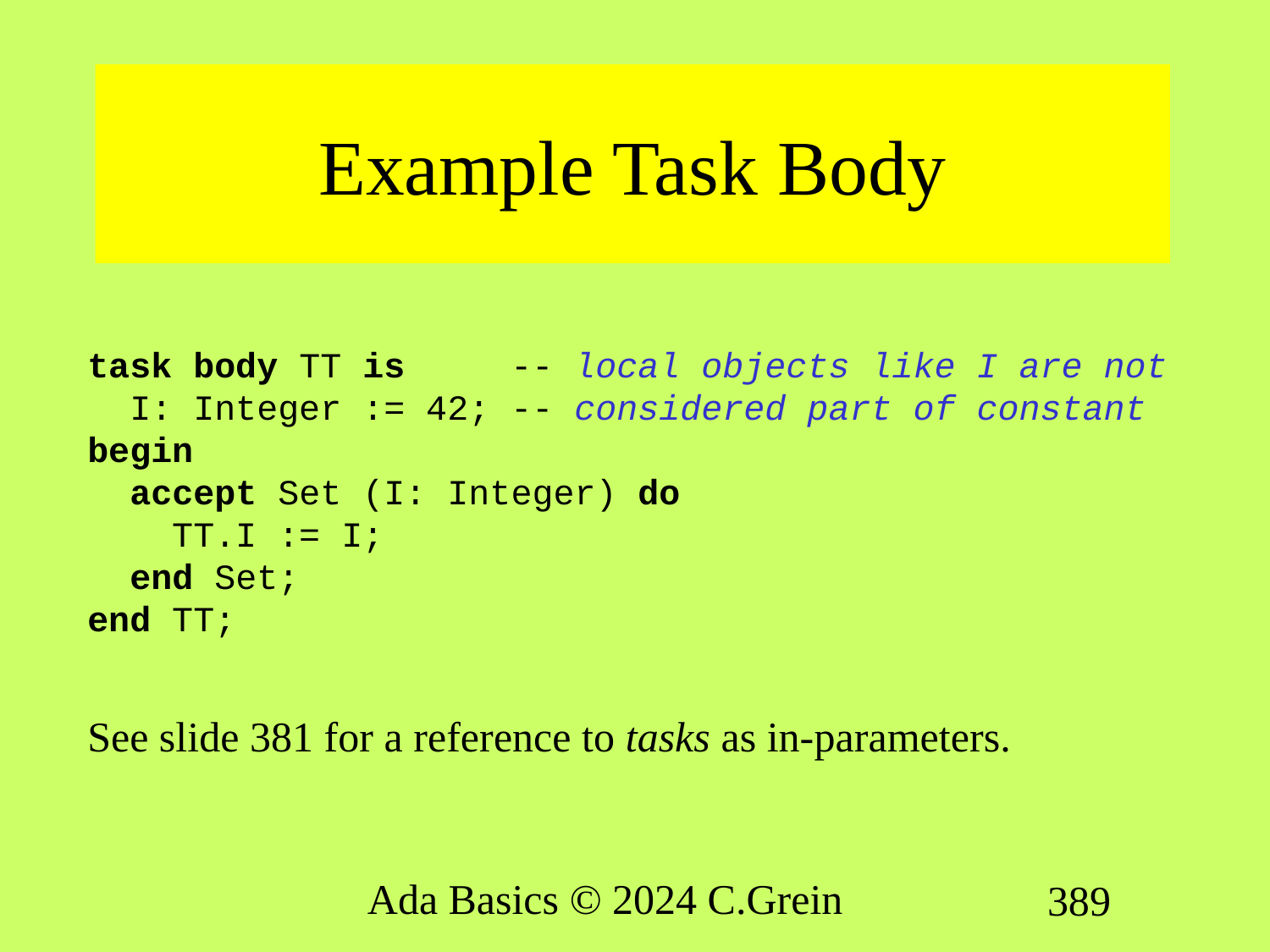

# Example Task Body
task body TT is     -- local objects like I are not
  I: Integer := 42; -- considered part of constant
begin
  accept Set (I: Integer) do
    TT.I := I;
  end Set;
end TT;

See slide 381 for a reference to tasks as in-parameters.
Ada Basics © 2024 C.Grein
389